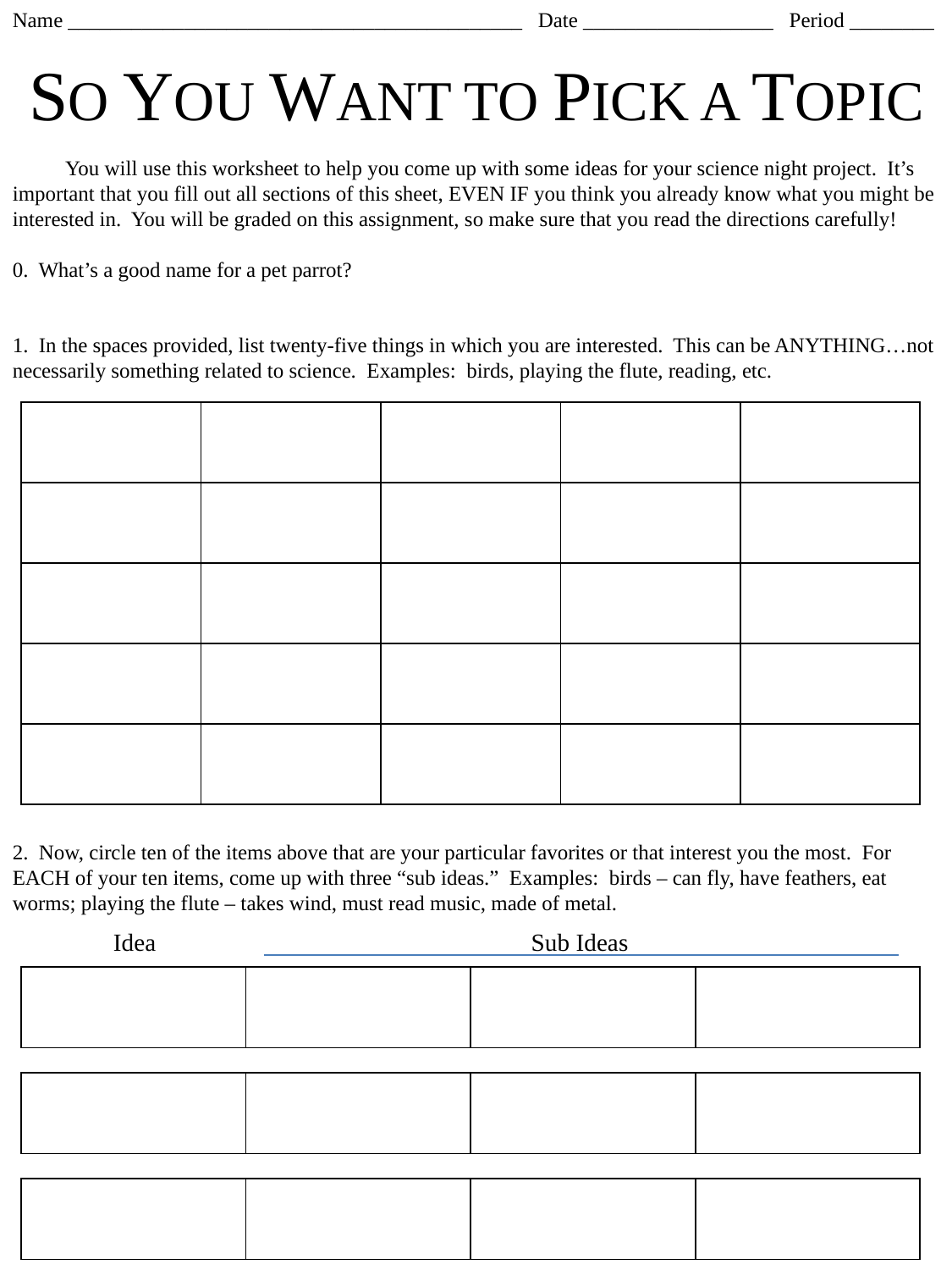

Name ___________________________________________   Date __________________   Period ________
SO YOU WANT TO PICK A TOPIC
          You will use this worksheet to help you come up with some ideas for your science night project.  It’s important that you fill out all sections of this sheet, EVEN IF you think you already know what you might be interested in.  You will be graded on this assignment, so make sure that you read the directions carefully!

0.  What’s a good name for a pet parrot?

1.  In the spaces provided, list twenty-five things in which you are interested.  This can be ANYTHING…not necessarily something related to science.  Examples:  birds, playing the flute, reading, etc.

2.  Now, circle ten of the items above that are your particular favorites or that interest you the most.  For EACH of your ten items, come up with three “sub ideas.”  Examples:  birds – can fly, have feathers, eat worms; playing the flute – takes wind, must read music, made of metal.

|  |  |  |  |  |
| --- | --- | --- | --- | --- |
|  |  |  |  |  |
|  |  |  |  |  |
|  |  |  |  |  |
|  |  |  |  |  |
Idea
Sub Ideas
|  |  |  |  |
| --- | --- | --- | --- |
|  |  |  |  |
| --- | --- | --- | --- |
|  |  |  |  |
| --- | --- | --- | --- |